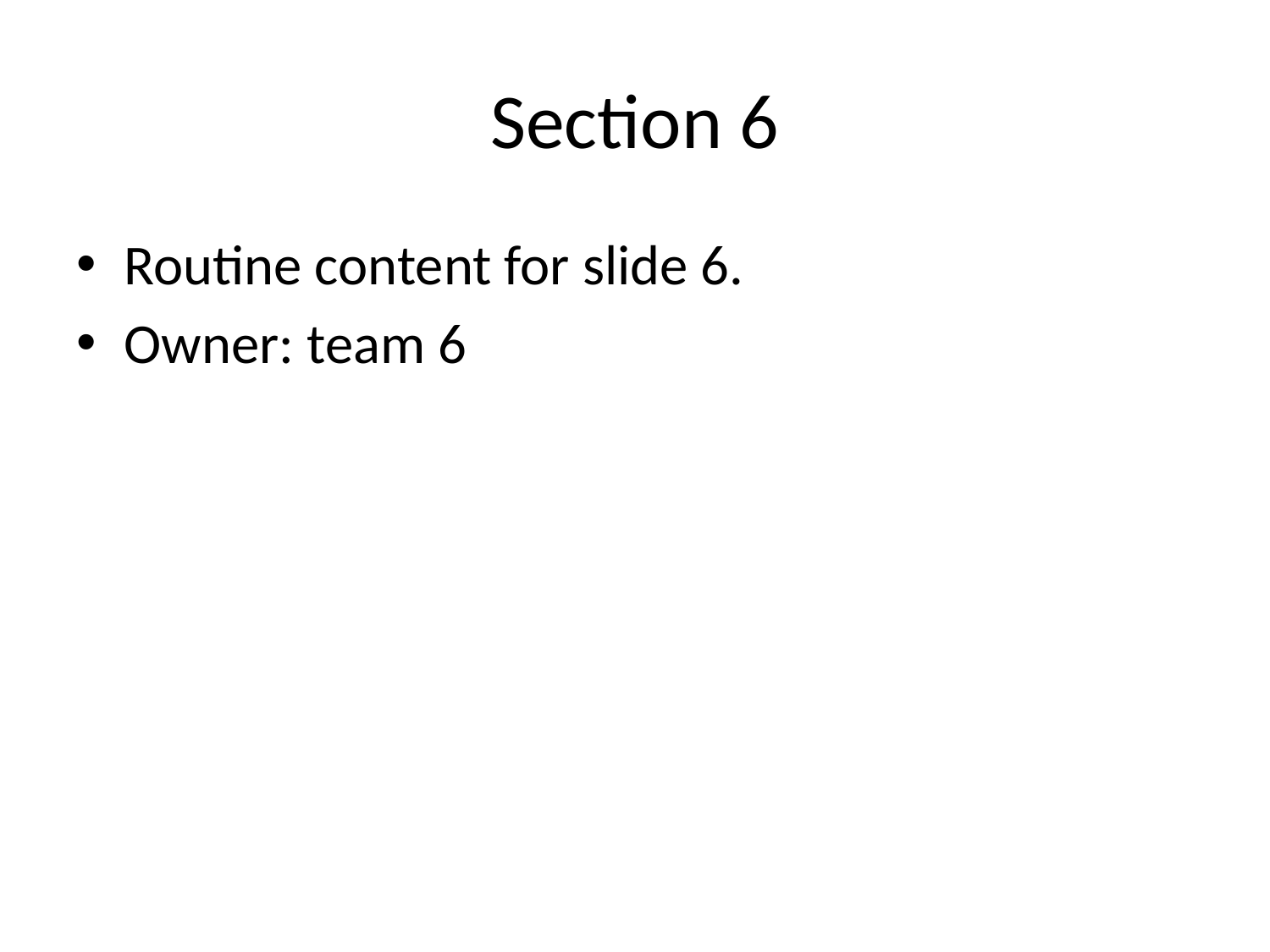

# Section 6
Routine content for slide 6.
Owner: team 6